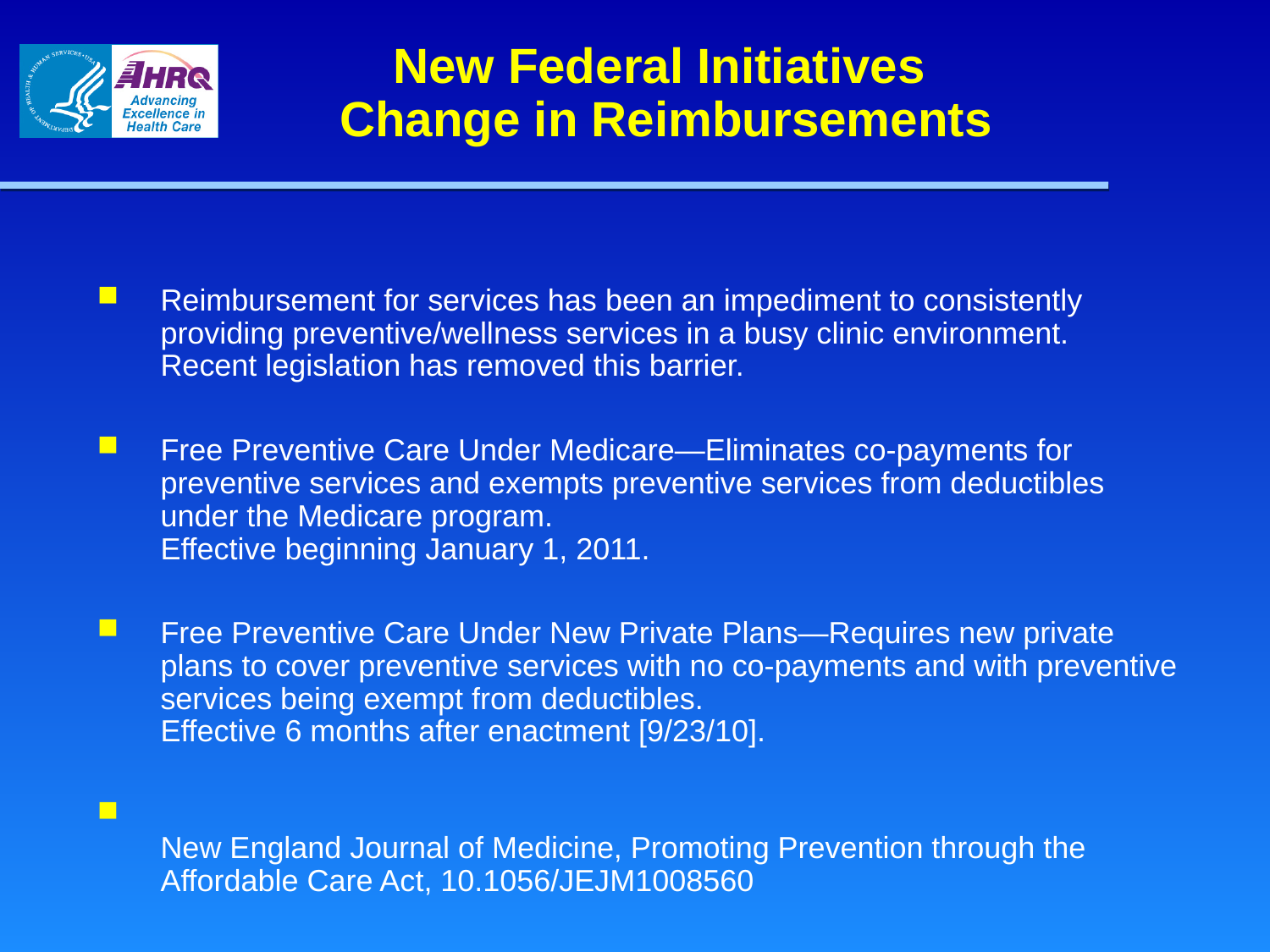

# New Federal Initiatives Change in Reimbursements

Reimbursement for services has been an impediment to consistently providing preventive/wellness services in a busy clinic environment.
Recent legislation has removed this barrier.

Free Preventive Care Under Medicare—Eliminates co‐payments for preventive services and exempts preventive services from deductibles
under the Medicare program. 
Effective beginning January 1, 2011.

Free Preventive Care Under New Private Plans—Requires new private
plans to cover preventive services with no co‐payments and with preventive services being exempt from deductibles. 
Effective 6 months after enactment [9/23/10].

New England Journal of Medicine, Promoting Prevention through the Affordable Care Act, 10.1056/JEJM1008560